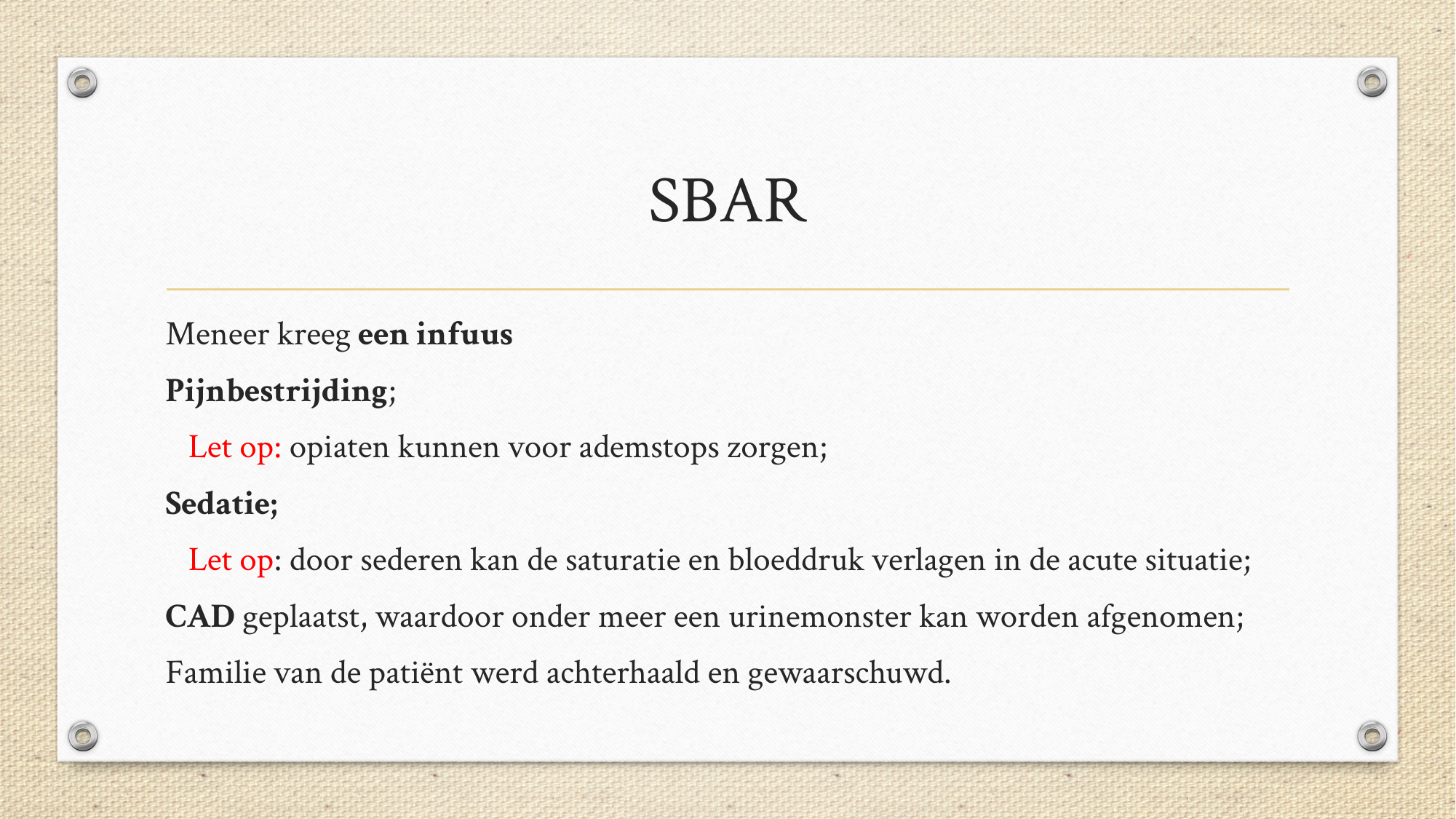

# SBAR
Meneer kreeg een infuus
Pijnbestrijding;
   Let op: opiaten kunnen voor ademstops zorgen;
Sedatie;
   Let op: door sederen kan de saturatie en bloeddruk verlagen in de acute situatie;
CAD geplaatst, waardoor onder meer een urinemonster kan worden afgenomen;
Familie van de patiënt werd achterhaald en gewaarschuwd.